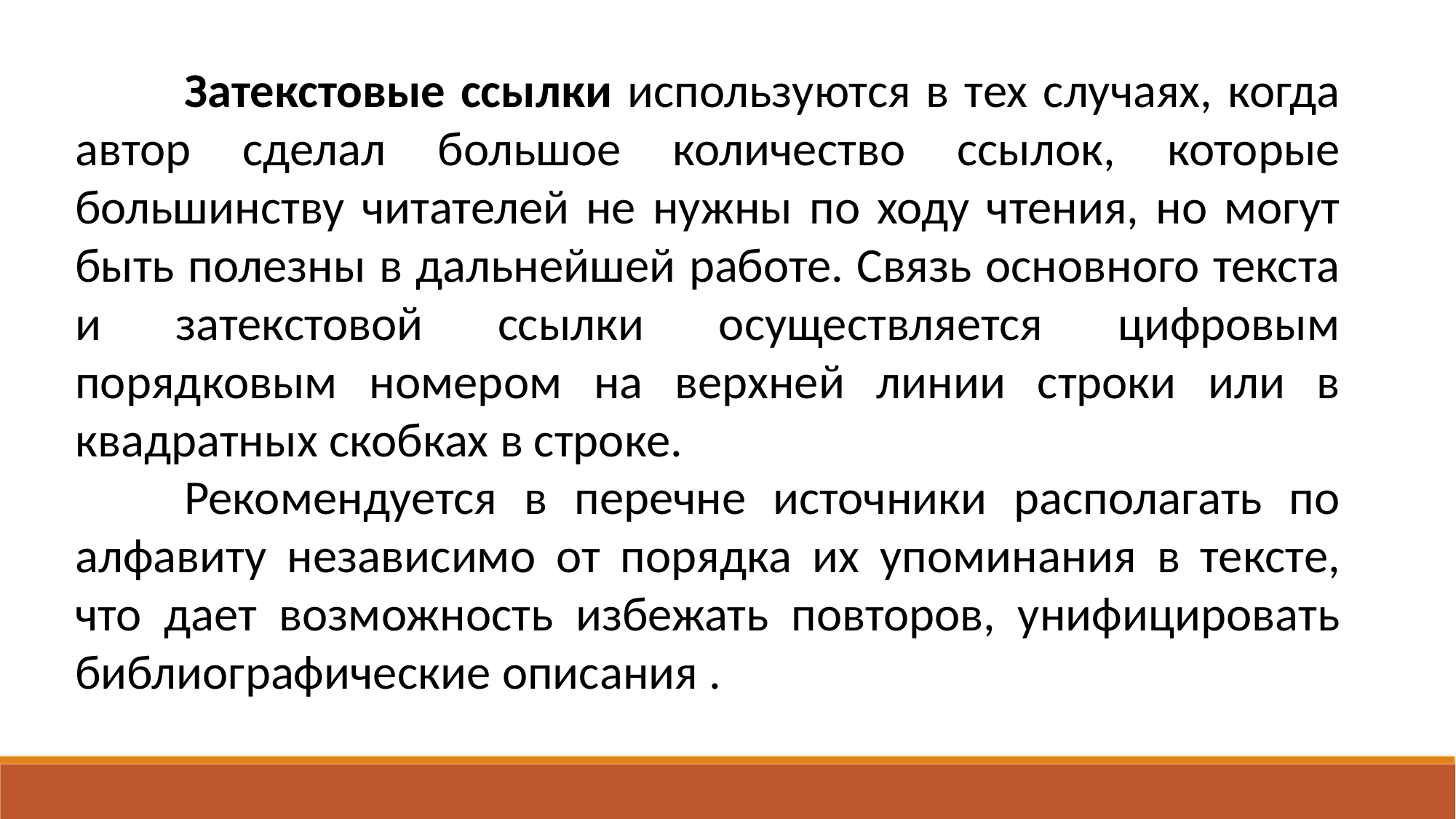

Затекстовые ссылки используются в тех случаях, когда автор сделал большое количество ссылок, которые большинству читателей не нужны по ходу чтения, но могут быть полезны в дальнейшей работе. Связь основного текста и затекстовой ссылки осуществляется цифровым порядковым номером на верхней линии строки или в квадратных скобках в строке.
	Рекомендуется в перечне источники располагать по алфавиту независимо от порядка их упоминания в тексте, что дает возможность избежать повторов, унифицировать библиографические описания .